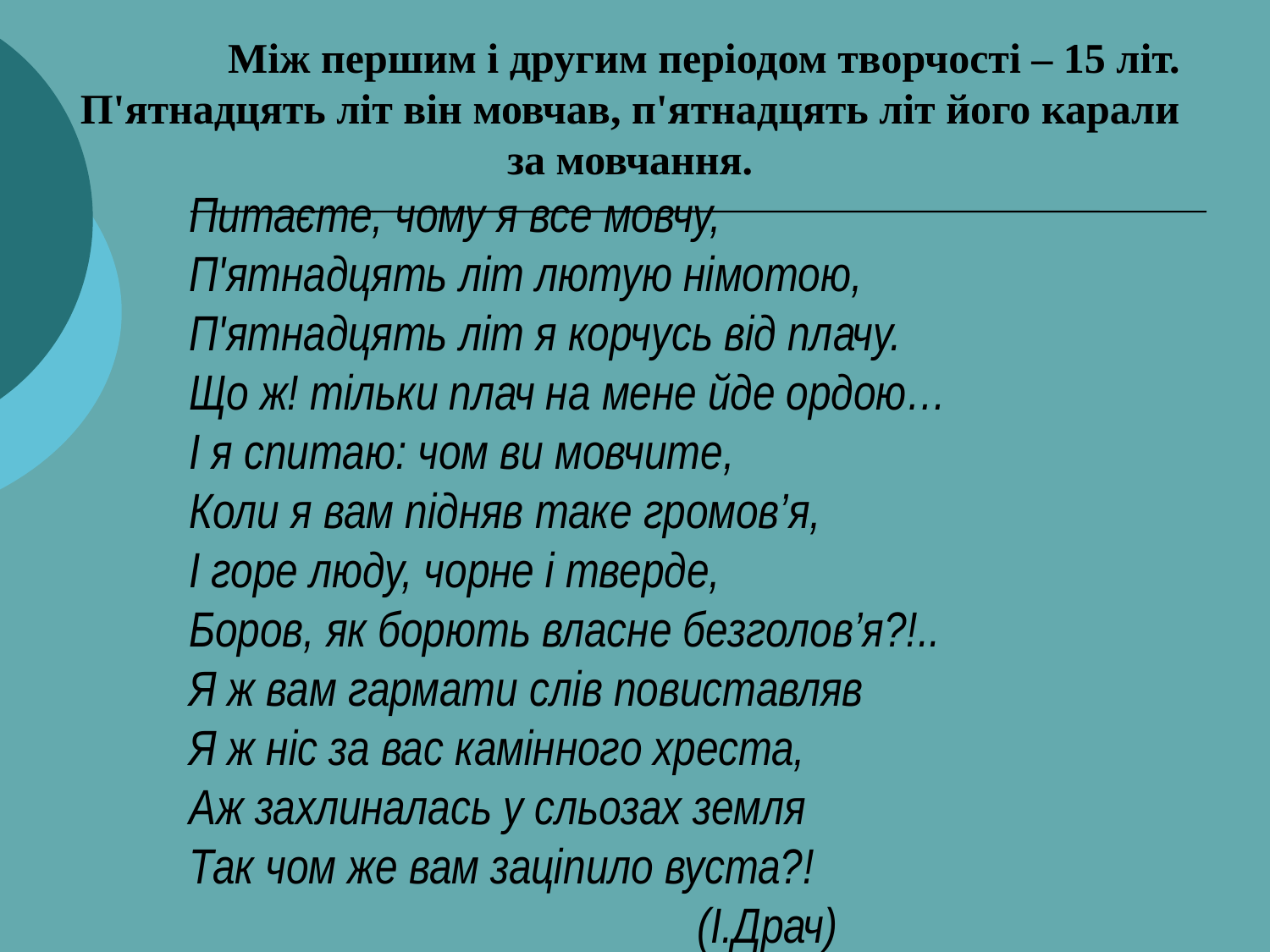

Між першим і другим періодом творчості – 15 літ. П'ятнадцять літ він мовчав, п'ятнадцять літ його карали за мовчання.
	Питаєте, чому я все мовчу,
	П'ятнадцять літ лютую німотою,
	П'ятнадцять літ я корчусь від плачу.
	Що ж! тільки плач на мене йде ордою…
	І я спитаю: чом ви мовчите,
	Коли я вам підняв таке громов’я,
	І горе люду, чорне і тверде,
	Боров, як борють власне безголов’я?!..
	Я ж вам гармати слів повиставляв
	Я ж ніс за вас камінного хреста,
	Аж захлиналась у сльозах земля
	Так чом же вам заціпило вуста?!
					(І.Драч)